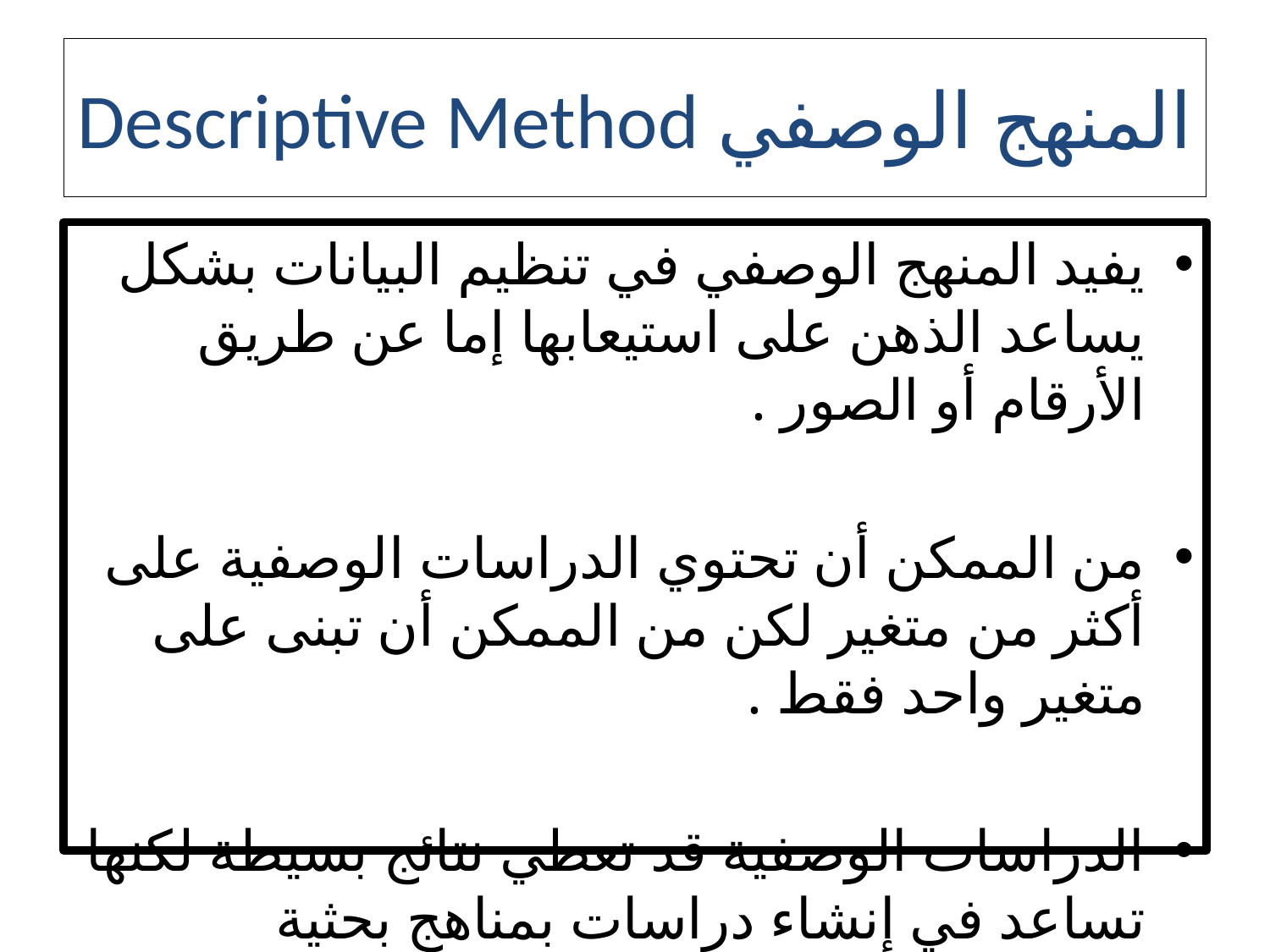

# Descriptive Method المنهج الوصفي
يفيد المنهج الوصفي في تنظيم البيانات بشكل يساعد الذهن على استيعابها إما عن طريق الأرقام أو الصور .

من الممكن أن تحتوي الدراسات الوصفية على أكثر من متغير لكن من الممكن أن تبنى على متغير واحد فقط .

الدراسات الوصفية قد تعطي نتائج بسيطة لكنها تساعد في إنشاء دراسات بمناهج بحثية مختلفة .